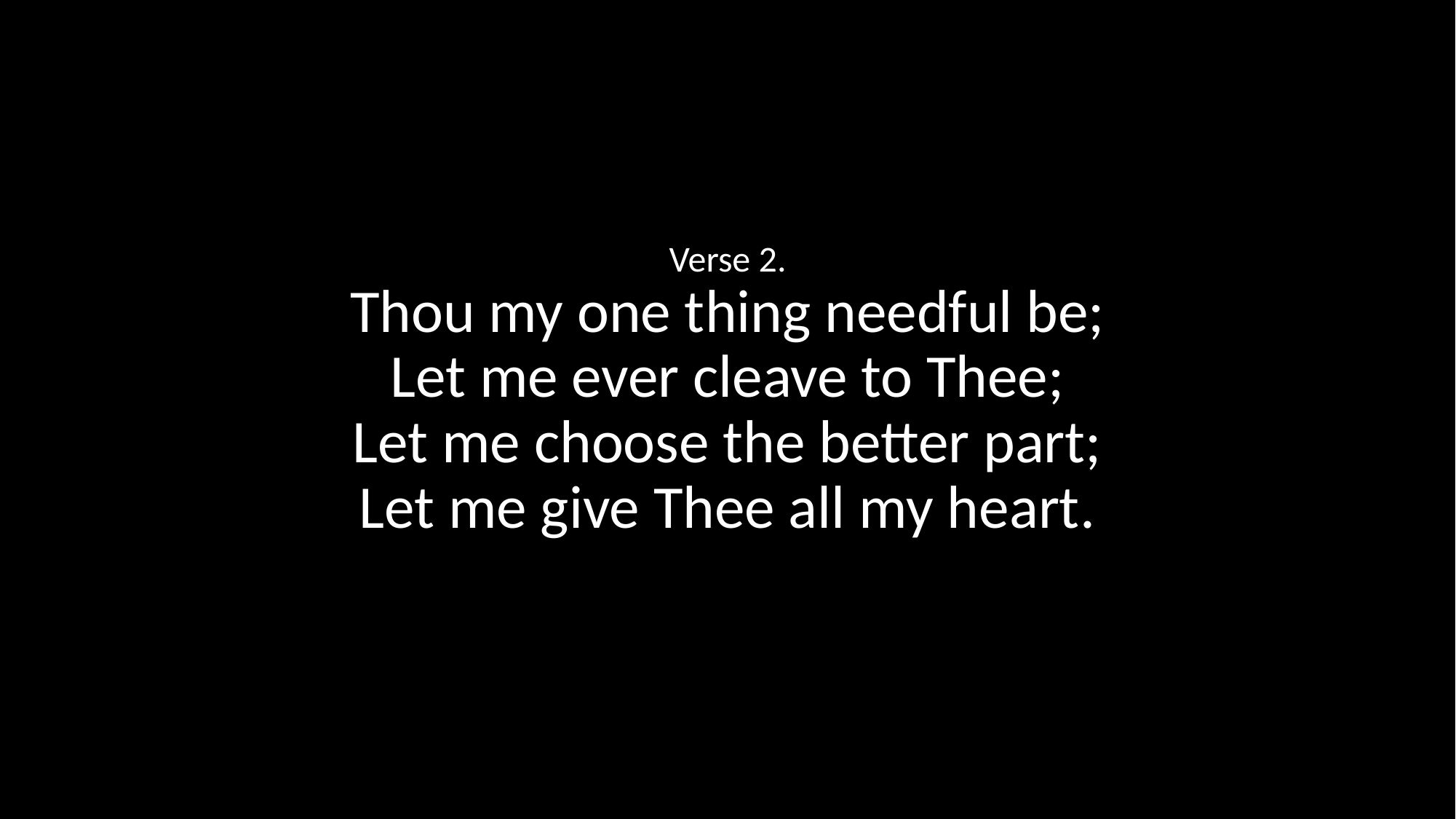

Verse 2.
Thou my one thing needful be;
Let me ever cleave to Thee;
Let me choose the better part;
Let me give Thee all my heart.